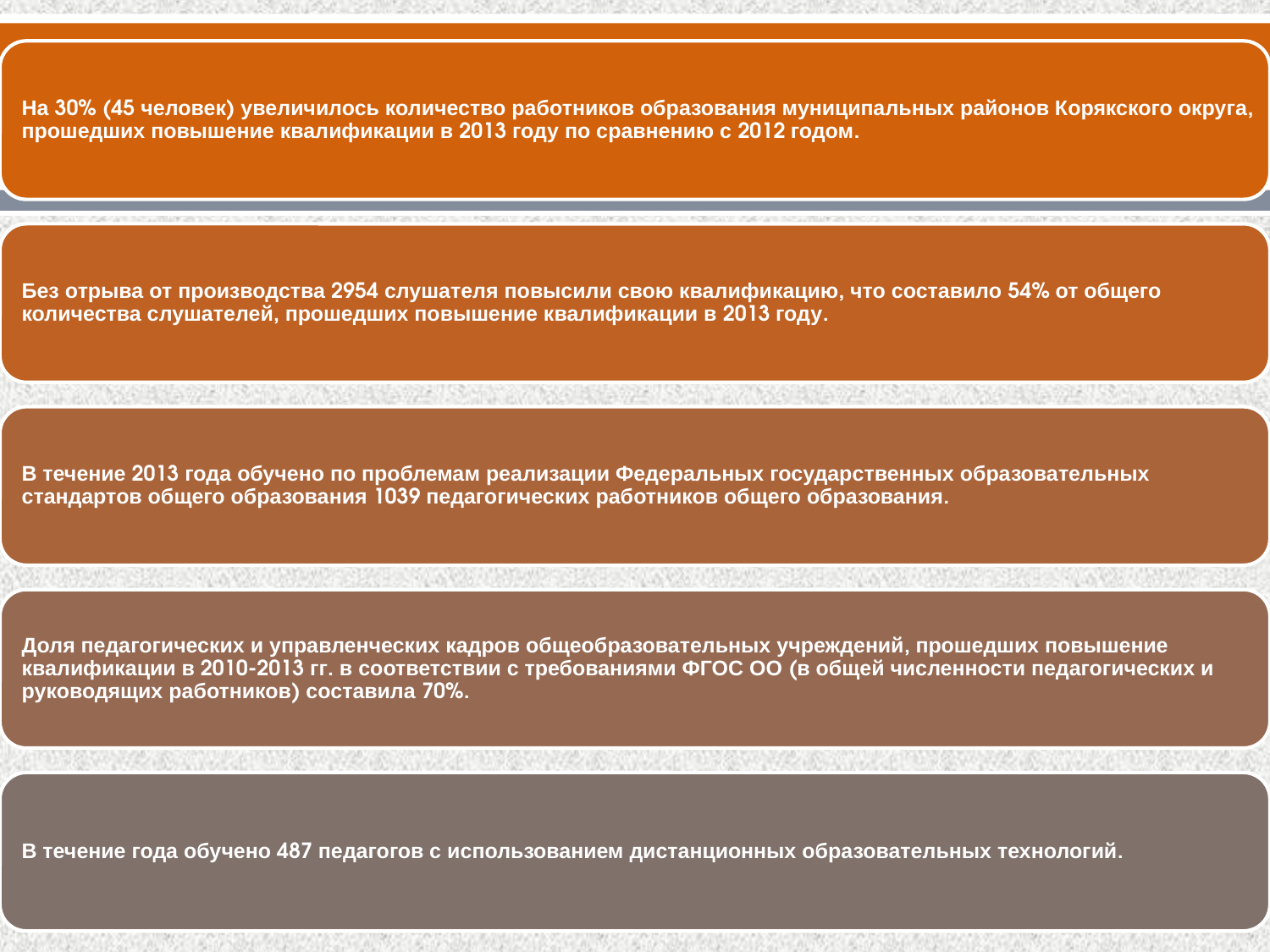

На 30% (45 человек) увеличилось количество работников образования муниципальных районов Корякского округа, прошедших повышение квалификации в 2013 году по сравнению с 2012 годом.
Без отрыва от производства 2954 слушателя повысили свою квалификацию, что составило 54% от общего количества слушателей, прошедших повышение квалификации в 2013 году.
В течение 2013 года обучено по проблемам реализации Федеральных государственных образовательных стандартов общего образования 1039 педагогических работников общего образования.
Доля педагогических и управленческих кадров общеобразовательных учреждений, прошедших повышение квалификации в 2010-2013 гг. в соответствии с требованиями ФГОС ОО (в общей численности педагогических и руководящих работников) составила 70%.
В течение года обучено 487 педагогов с использованием дистанционных образовательных технологий.
32